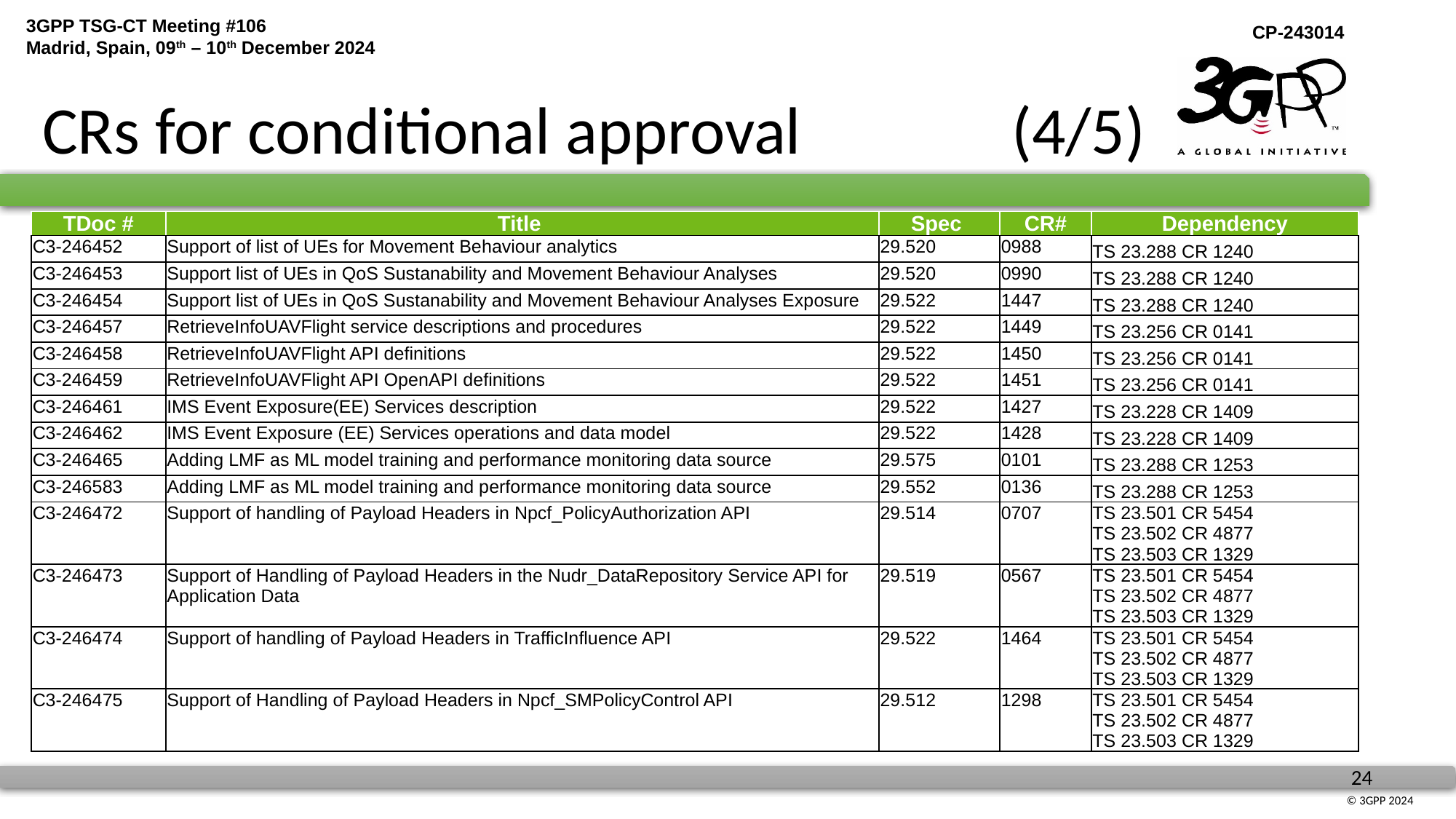

# CRs for conditional approval              (4/5)
| TDoc # | Title | Spec | CR# | Dependency |
| --- | --- | --- | --- | --- |
| C3-246452 | Support of list of UEs for Movement Behaviour analytics | 29.520 | 0988 | TS 23.288 CR 1240 |
| C3-246453 | Support list of UEs in QoS Sustanability and Movement Behaviour Analyses | 29.520 | 0990 | TS 23.288 CR 1240 |
| C3-246454 | Support list of UEs in QoS Sustanability and Movement Behaviour Analyses Exposure | 29.522 | 1447 | TS 23.288 CR 1240 |
| C3-246457 | RetrieveInfoUAVFlight service descriptions and procedures | 29.522 | 1449 | TS 23.256 CR 0141 |
| C3-246458 | RetrieveInfoUAVFlight API definitions | 29.522 | 1450 | TS 23.256 CR 0141 |
| C3-246459 | RetrieveInfoUAVFlight API OpenAPI definitions | 29.522 | 1451 | TS 23.256 CR 0141 |
| C3-246461 | IMS Event Exposure(EE) Services description | 29.522 | 1427 | TS 23.228 CR 1409 |
| C3-246462 | IMS Event Exposure (EE) Services operations and data model | 29.522 | 1428 | TS 23.228 CR 1409 |
| C3-246465 | Adding LMF as ML model training and performance monitoring data source | 29.575 | 0101 | TS 23.288 CR 1253 |
| C3-246583 | Adding LMF as ML model training and performance monitoring data source | 29.552 | 0136 | TS 23.288 CR 1253 |
| C3-246472 | Support of handling of Payload Headers in Npcf\_PolicyAuthorization API | 29.514 | 0707 | TS 23.501 CR 5454 TS 23.502 CR 4877 TS 23.503 CR 1329 |
| C3-246473 | Support of Handling of Payload Headers in the Nudr\_DataRepository Service API for Application Data | 29.519 | 0567 | TS 23.501 CR 5454 TS 23.502 CR 4877 TS 23.503 CR 1329 |
| C3-246474 | Support of handling of Payload Headers in TrafficInfluence API | 29.522 | 1464 | TS 23.501 CR 5454 TS 23.502 CR 4877 TS 23.503 CR 1329 |
| C3-246475 | Support of Handling of Payload Headers in Npcf\_SMPolicyControl API | 29.512 | 1298 | TS 23.501 CR 5454 TS 23.502 CR 4877 TS 23.503 CR 1329 |